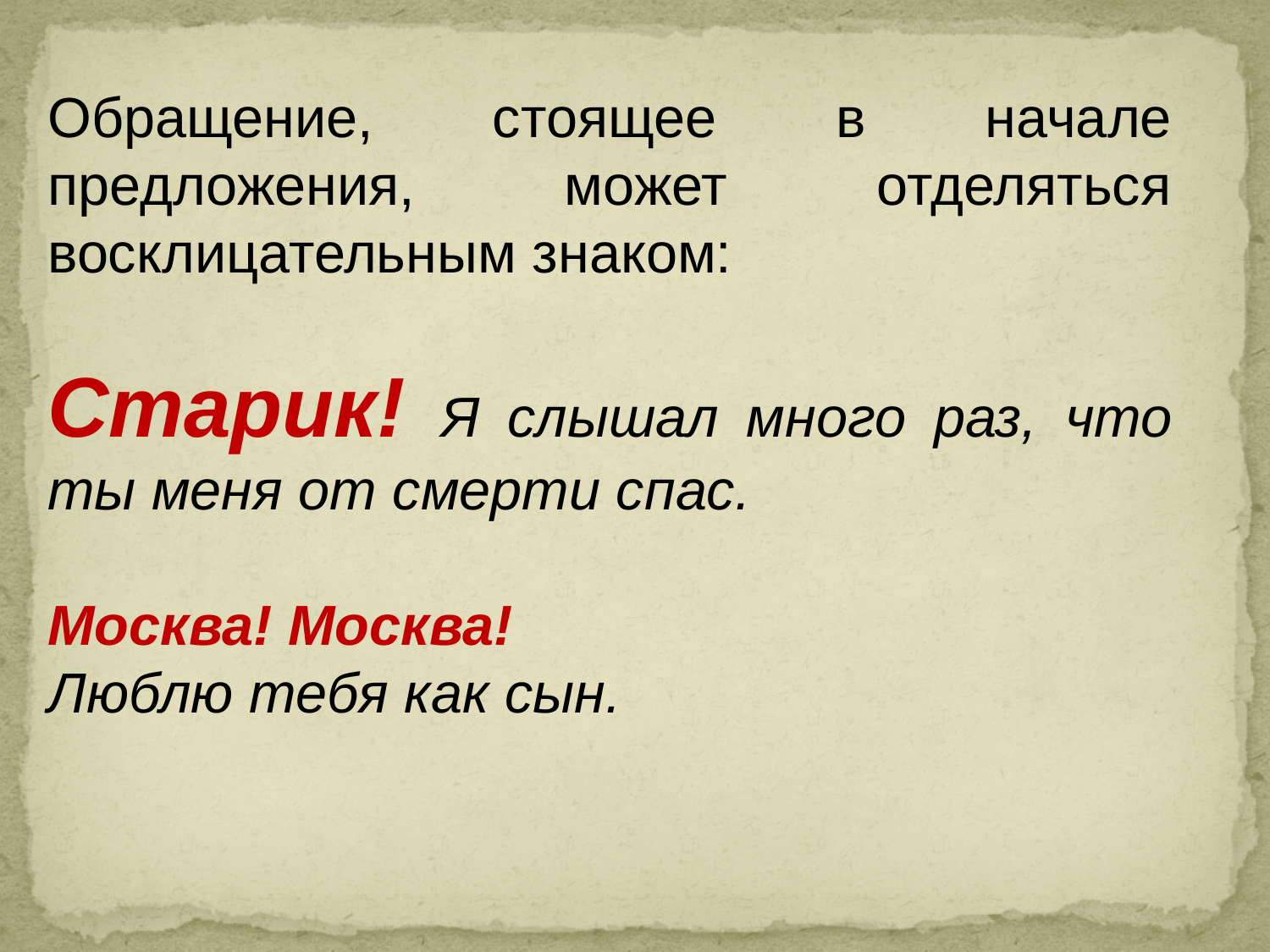

Обращение, стоящее в начале предложения, может отделяться восклицательным знаком:

Старик! Я слышал много раз, что ты меня от смерти спас.

Москва! Москва!
Люблю тебя как сын.